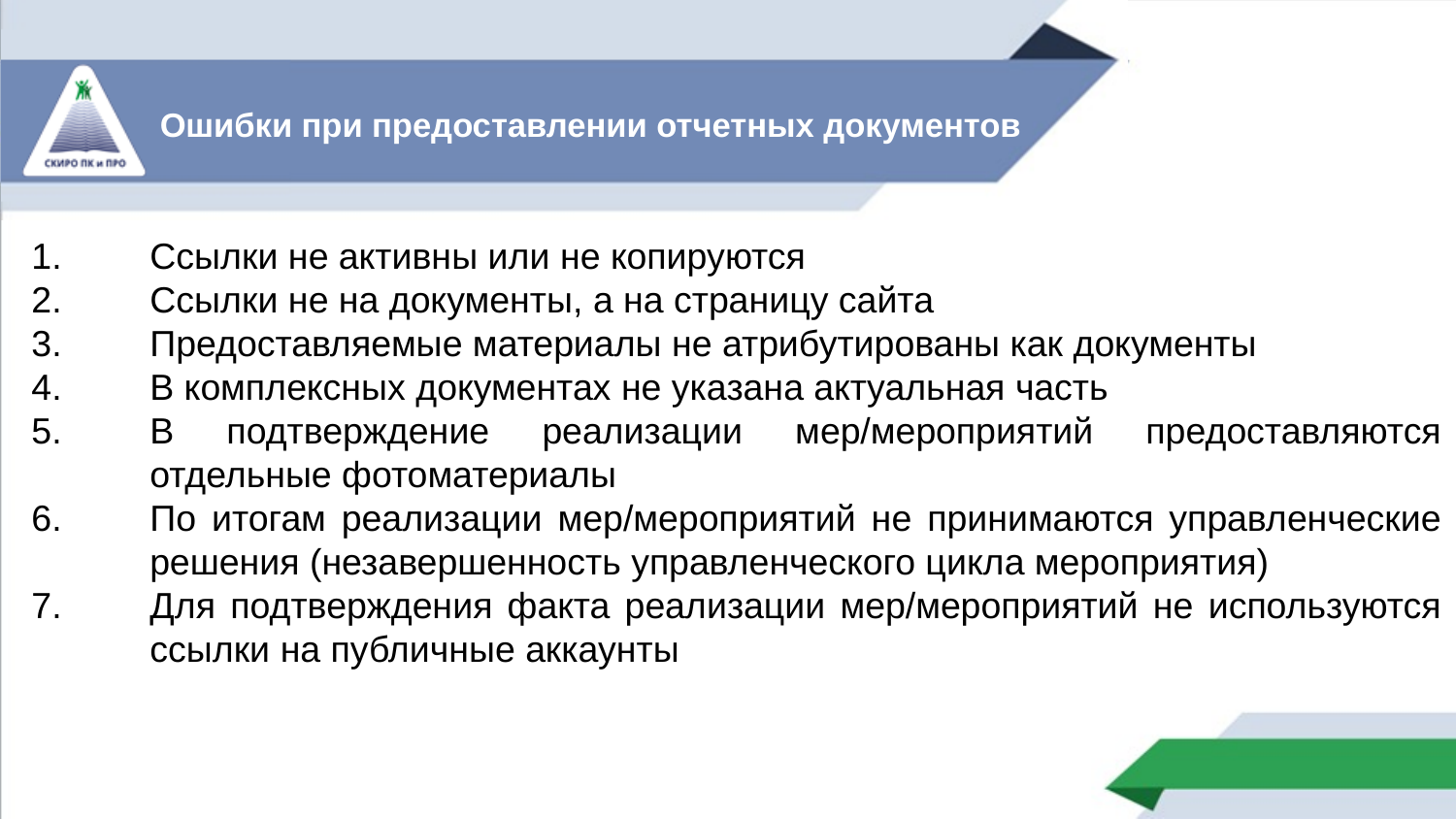

# Ошибки при предоставлении отчетных документов
Ссылки не активны или не копируются
Ссылки не на документы, а на страницу сайта
Предоставляемые материалы не атрибутированы как документы
В комплексных документах не указана актуальная часть
В подтверждение реализации мер/мероприятий предоставляются отдельные фотоматериалы
По итогам реализации мер/мероприятий не принимаются управленческие решения (незавершенность управленческого цикла мероприятия)
Для подтверждения факта реализации мер/мероприятий не используются ссылки на публичные аккаунты